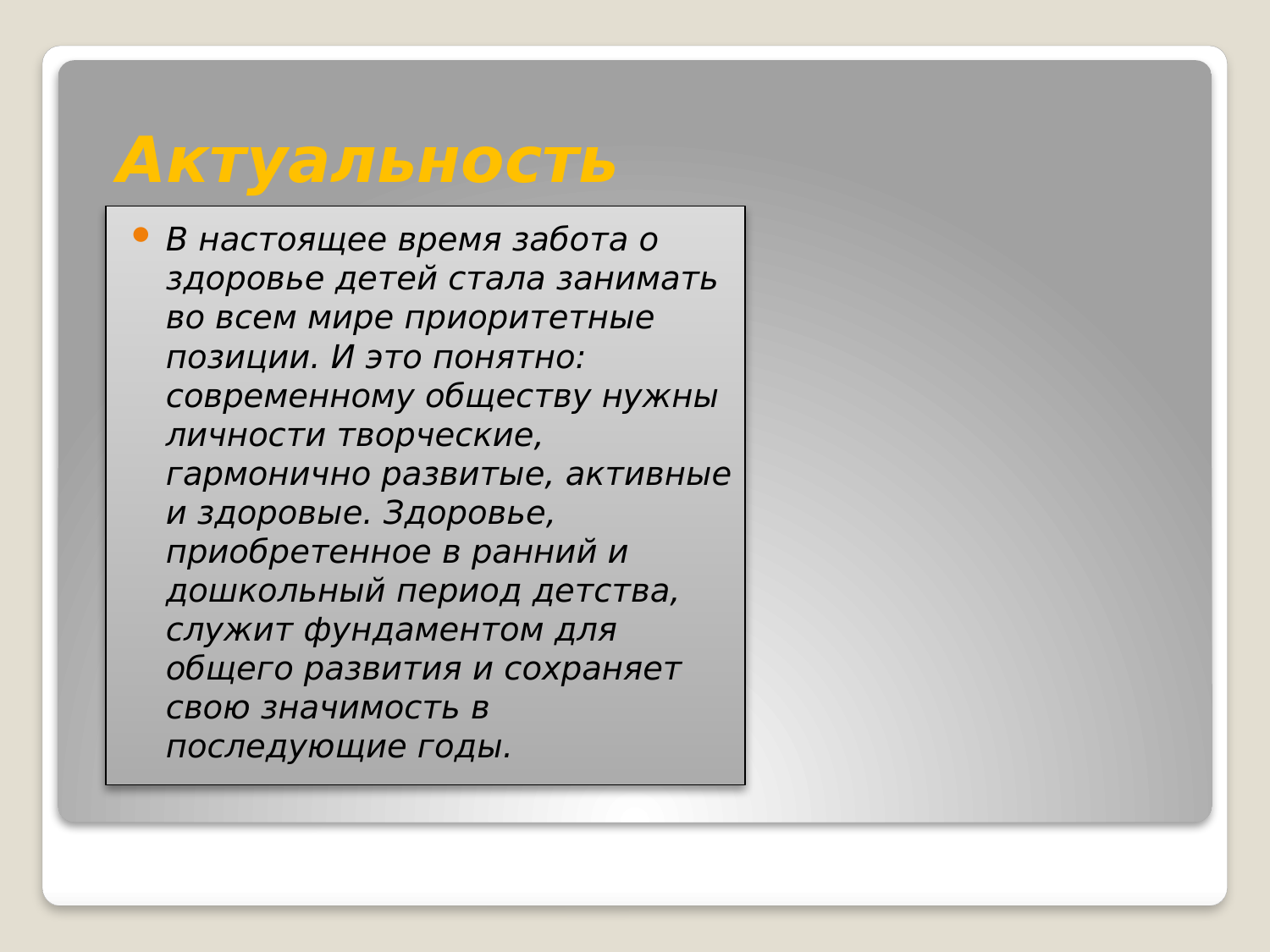

# Актуальность

В настоящее время забота о здоровье детей стала занимать во всем мире приоритетные позиции. И это понятно: современному обществу нужны личности творческие, гармонично развитые, активные и здоровые. Здоровье, приобретенное в ранний и дошкольный период детства, служит фундаментом для общего развития и сохраняет свою значимость в последующие годы.